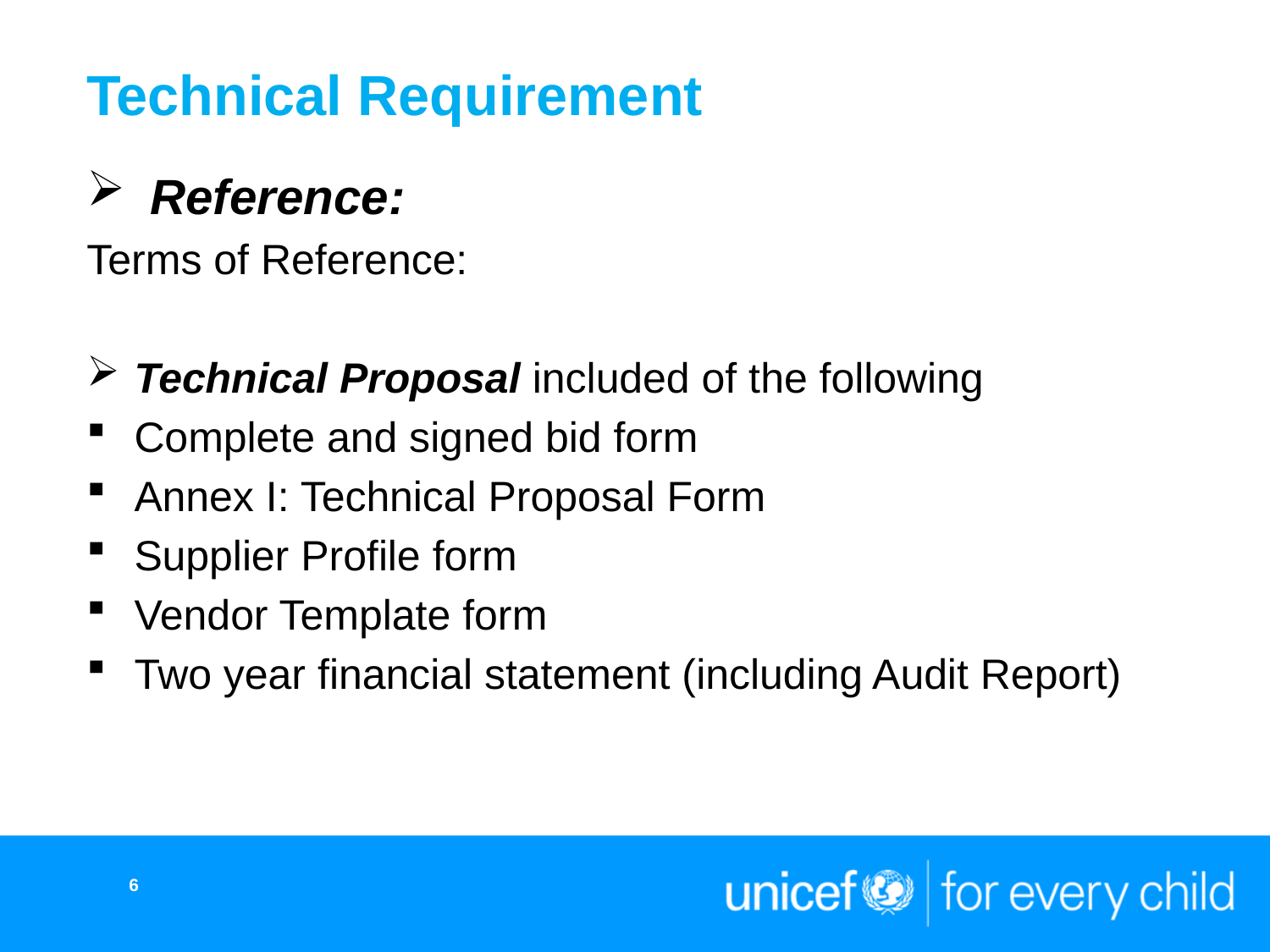

Technical Requirement
Reference:
Terms of Reference:

Technical Proposal included of the following
Complete and signed bid form
Annex I: Technical Proposal Form
Supplier Profile form
Vendor Template form
Two year financial statement (including Audit Report)

6